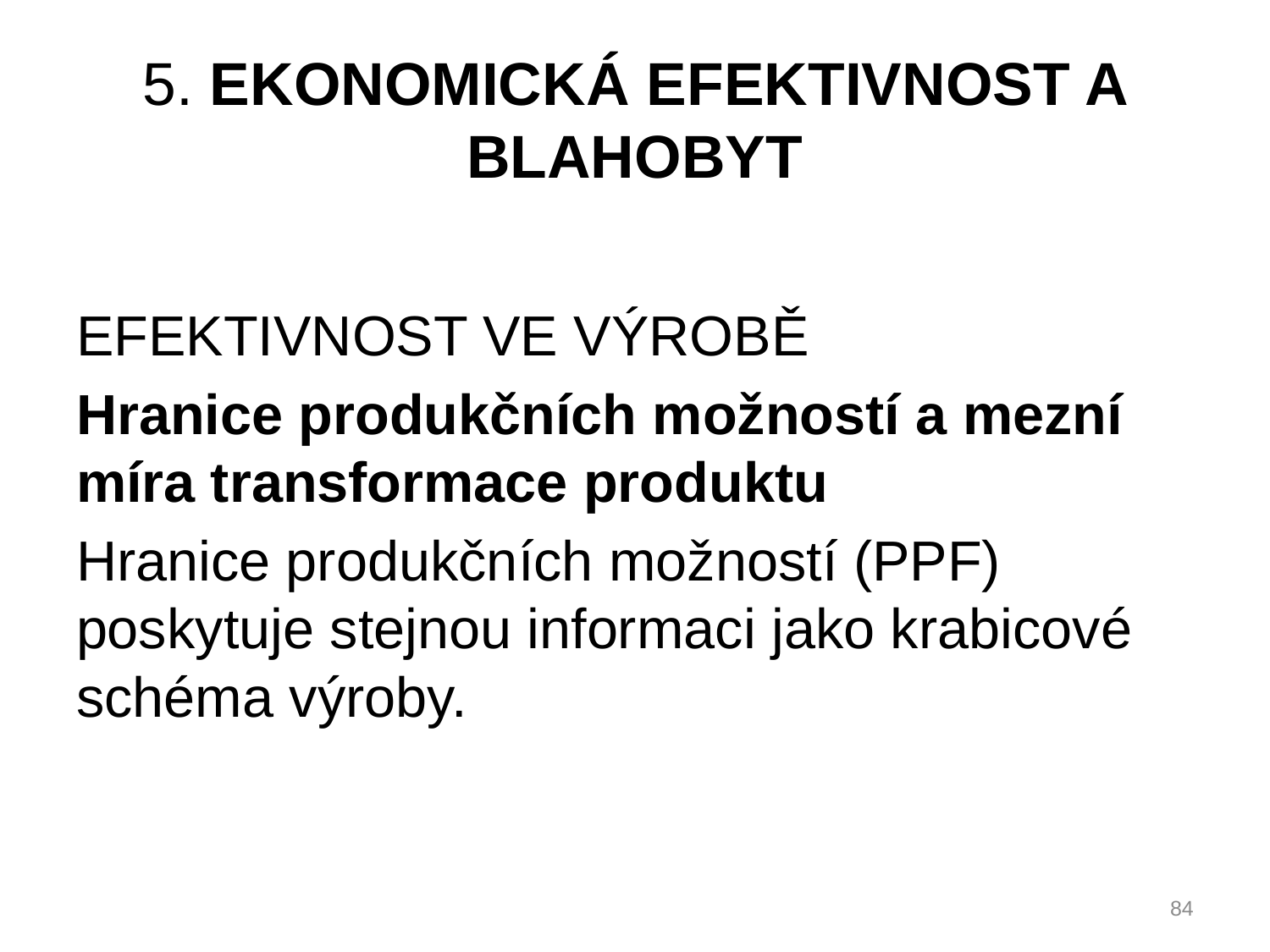

# 5. Ekonomická efektivnost a blahobyt

EFEKTIVNOST VE VÝROBĚ
Hranice produkčních možností a mezní míra transformace produktu
Hranice produkčních možností (PPF) poskytuje stejnou informaci jako krabicové schéma výroby.
84